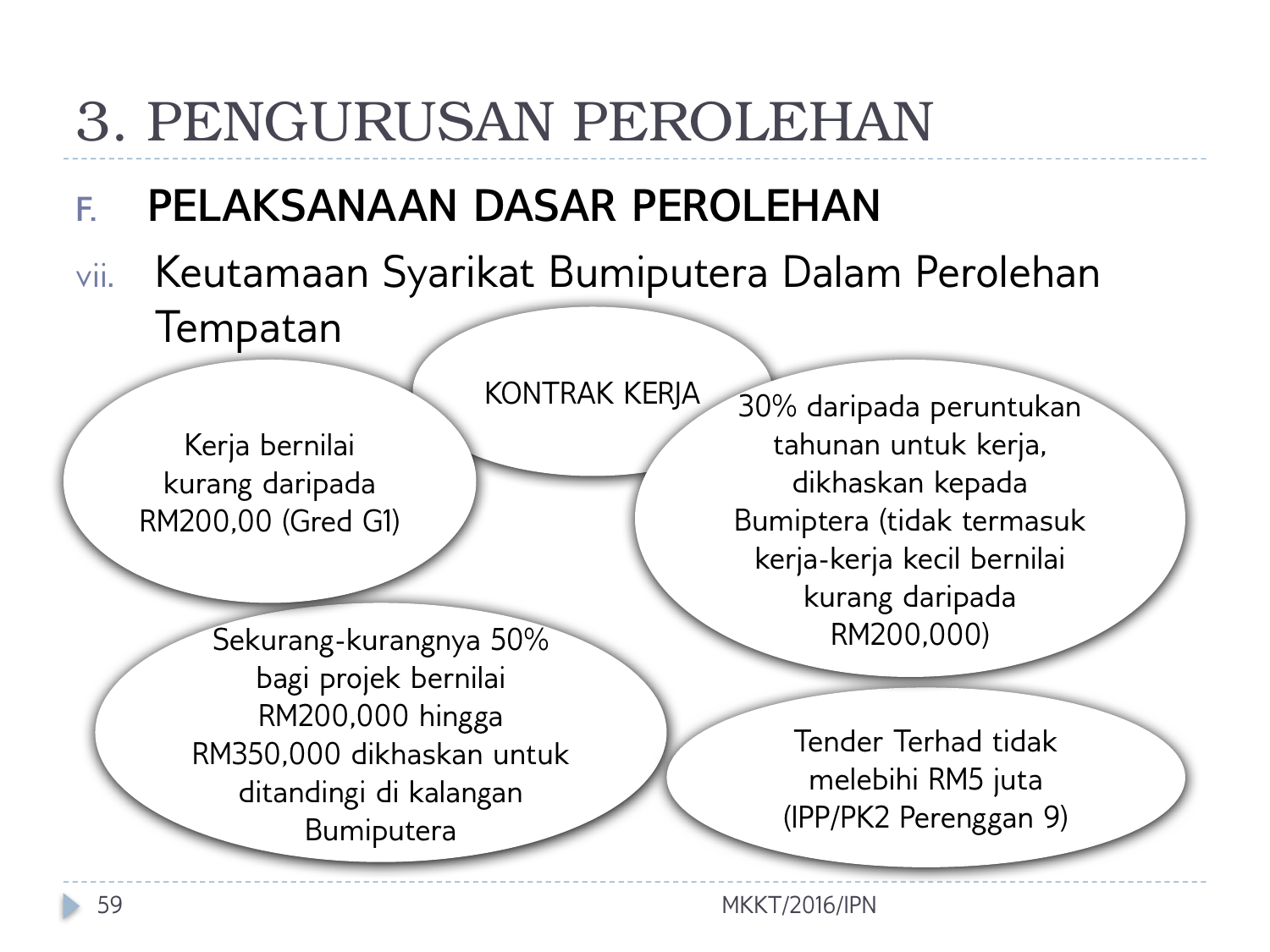

# 3. PENGURUSAN PEROLEHAN
PELAKSANAAN DASAR PEROLEHAN
Keutamaan Syarikat Bumiputera Dalam Perolehan Tempatan
KONTRAK KERJA
Kerja bernilai kurang daripada RM200,00 (Gred G1)
30% daripada peruntukan tahunan untuk kerja, dikhaskan kepada Bumiptera (tidak termasuk kerja-kerja kecil bernilai kurang daripada RM200,000)
Sekurang-kurangnya 50% bagi projek bernilai RM200,000 hingga RM350,000 dikhaskan untuk ditandingi di kalangan Bumiputera
Tender Terhad tidak melebihi RM5 juta (IPP/PK2 Perenggan 9)
59
MKKT/2016/IPN